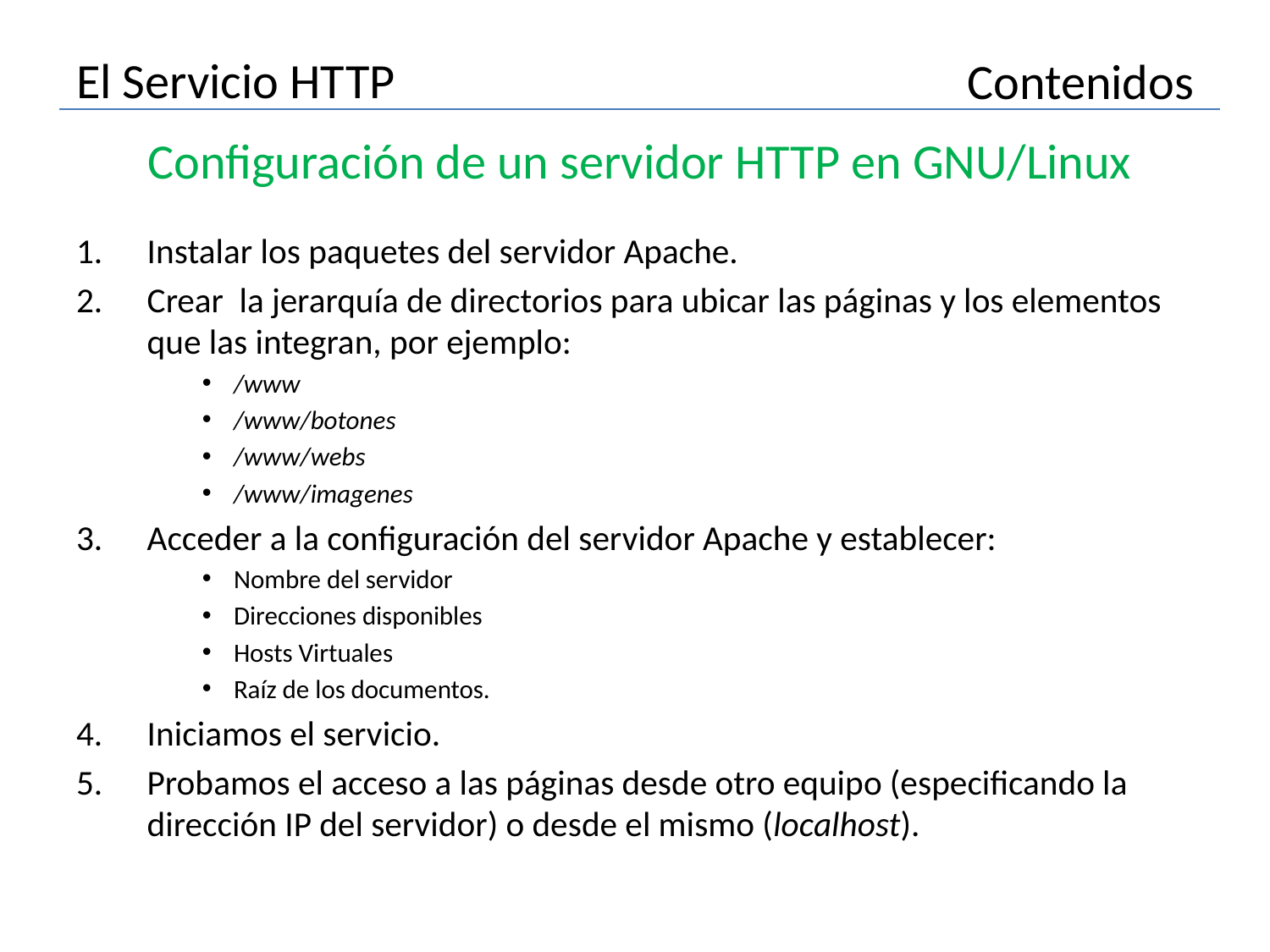

# El Servicio HTTP
Contenidos
Configuración de un servidor HTTP en GNU/Linux
Instalar los paquetes del servidor Apache.
Crear  la jerarquía de directorios para ubicar las páginas y los elementos que las integran, por ejemplo:
/www
/www/botones
/www/webs
/www/imagenes
Acceder a la configuración del servidor Apache y establecer:
Nombre del servidor
Direcciones disponibles
Hosts Virtuales
Raíz de los documentos.
Iniciamos el servicio.
Probamos el acceso a las páginas desde otro equipo (especificando la dirección IP del servidor) o desde el mismo (localhost).